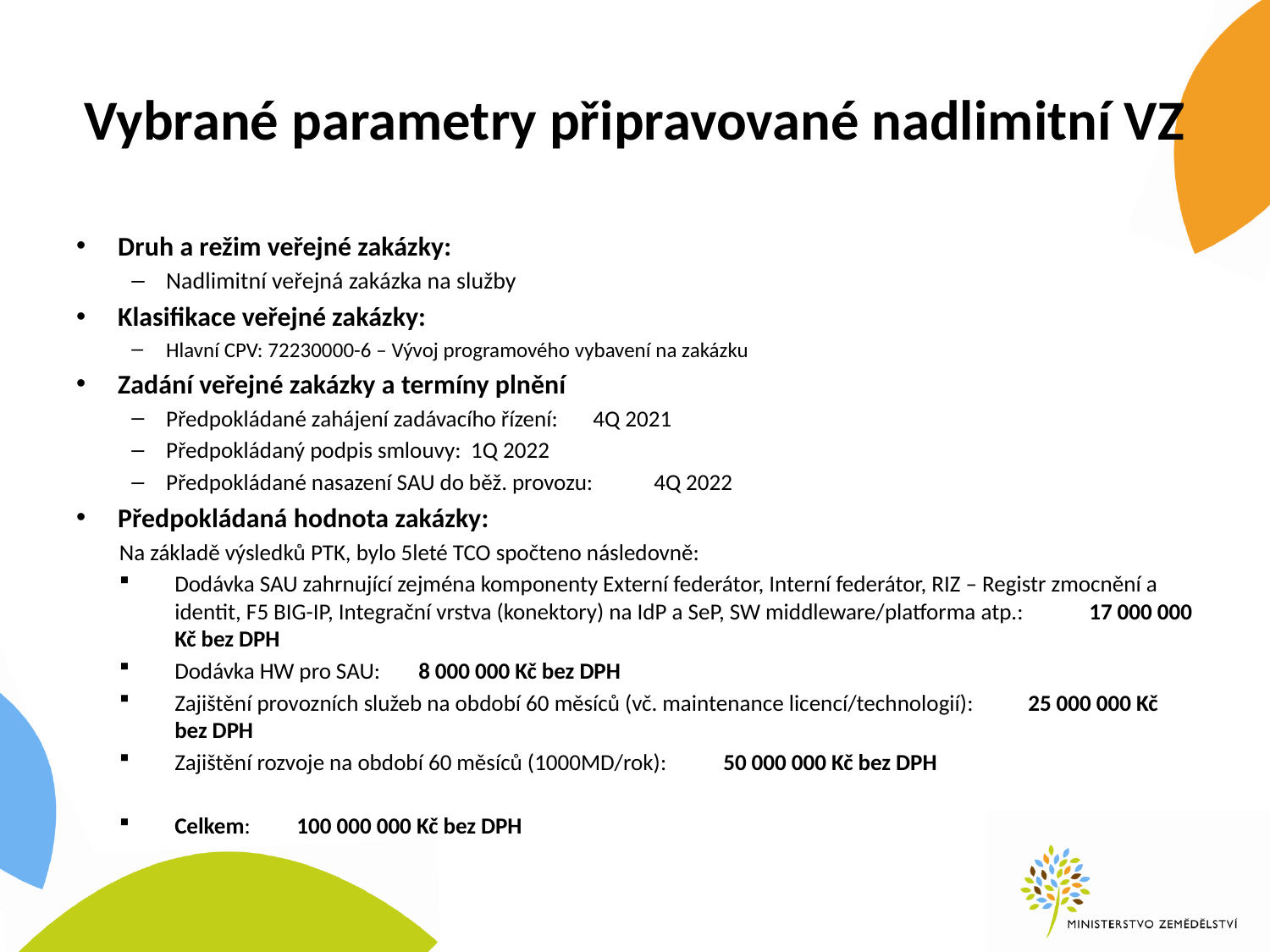

# Vybrané parametry připravované nadlimitní VZ
Druh a režim veřejné zakázky:
Nadlimitní veřejná zakázka na služby
Klasifikace veřejné zakázky:
Hlavní CPV: 72230000-6 – Vývoj programového vybavení na zakázku
Zadání veřejné zakázky a termíny plnění
Předpokládané zahájení zadávacího řízení: 	4Q 2021
Předpokládaný podpis smlouvy: 		1Q 2022
Předpokládané nasazení SAU do běž. provozu: 	4Q 2022
Předpokládaná hodnota zakázky:
Na základě výsledků PTK, bylo 5leté TCO spočteno následovně:
Dodávka SAU zahrnující zejména komponenty Externí federátor, Interní federátor, RIZ – Registr zmocnění a identit, F5 BIG-IP, Integrační vrstva (konektory) na IdP a SeP, SW middleware/platforma atp.: 												17 000 000 Kč bez DPH
Dodávka HW pro SAU: 															8 000 000 Kč bez DPH
Zajištění provozních služeb na období 60 měsíců (vč. maintenance licencí/technologií): 																											25 000 000 Kč bez DPH
Zajištění rozvoje na období 60 měsíců (1000MD/rok): 		50 000 000 Kč bez DPH

Celkem: 																				100 000 000 Kč bez DPH